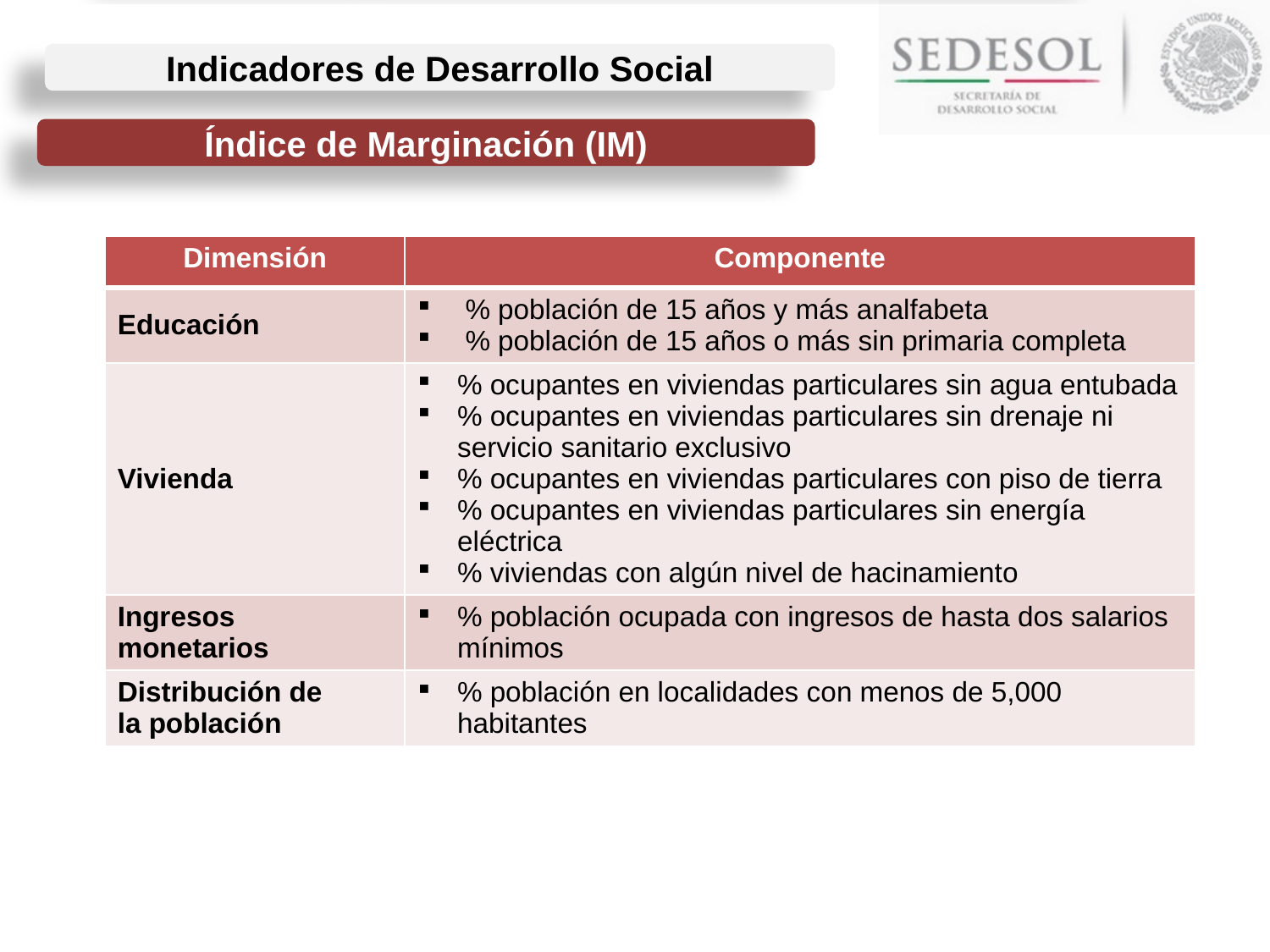

Índice de Marginación (IM)
| Dimensión | Componente |
| --- | --- |
| Educación | % población de 15 años y más analfabeta % población de 15 años o más sin primaria completa |
| Vivienda | % ocupantes en viviendas particulares sin agua entubada % ocupantes en viviendas particulares sin drenaje ni servicio sanitario exclusivo % ocupantes en viviendas particulares con piso de tierra % ocupantes en viviendas particulares sin energía eléctrica % viviendas con algún nivel de hacinamiento |
| Ingresos monetarios | % población ocupada con ingresos de hasta dos salarios mínimos |
| Distribución de la población | % población en localidades con menos de 5,000 habitantes |